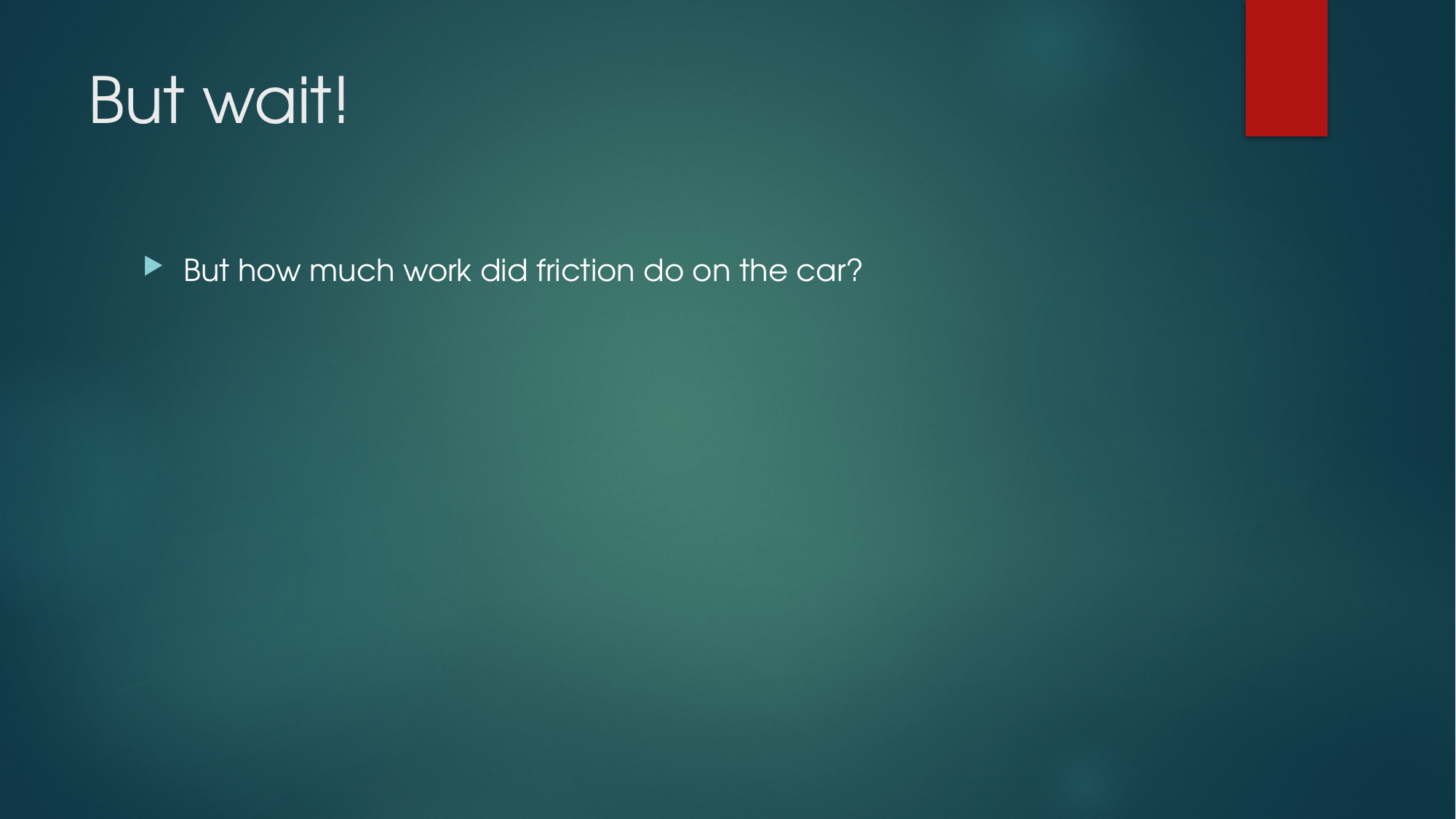

# But wait!
But how much work did friction do on the car?